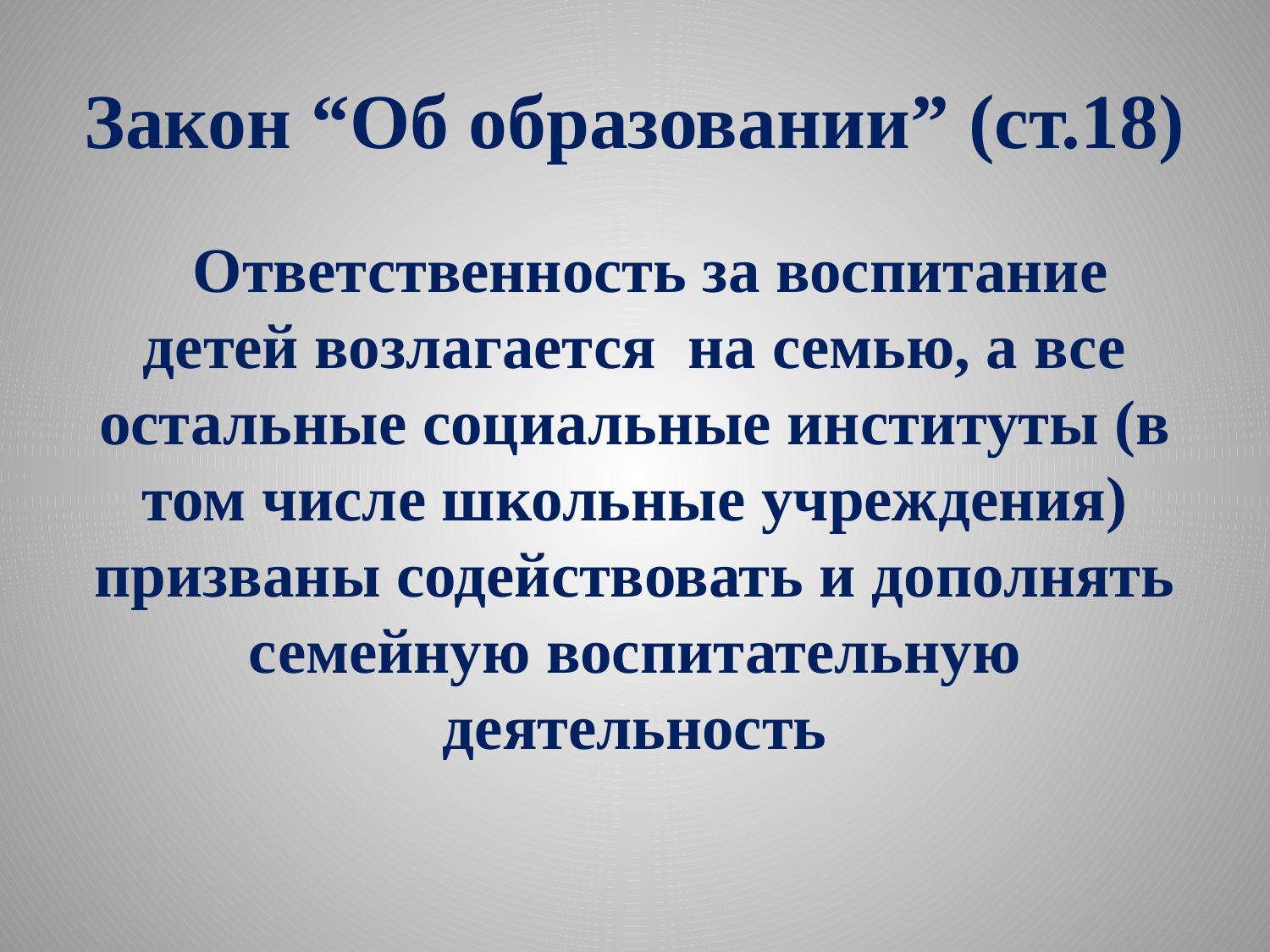

# Закон “Об образовании” (ст.18)
  Ответственность за воспитание детей возлагается  на семью, а все остальные социальные институты (в том числе школьные учреждения) призваны содействовать и дополнять семейную воспитательную деятельность